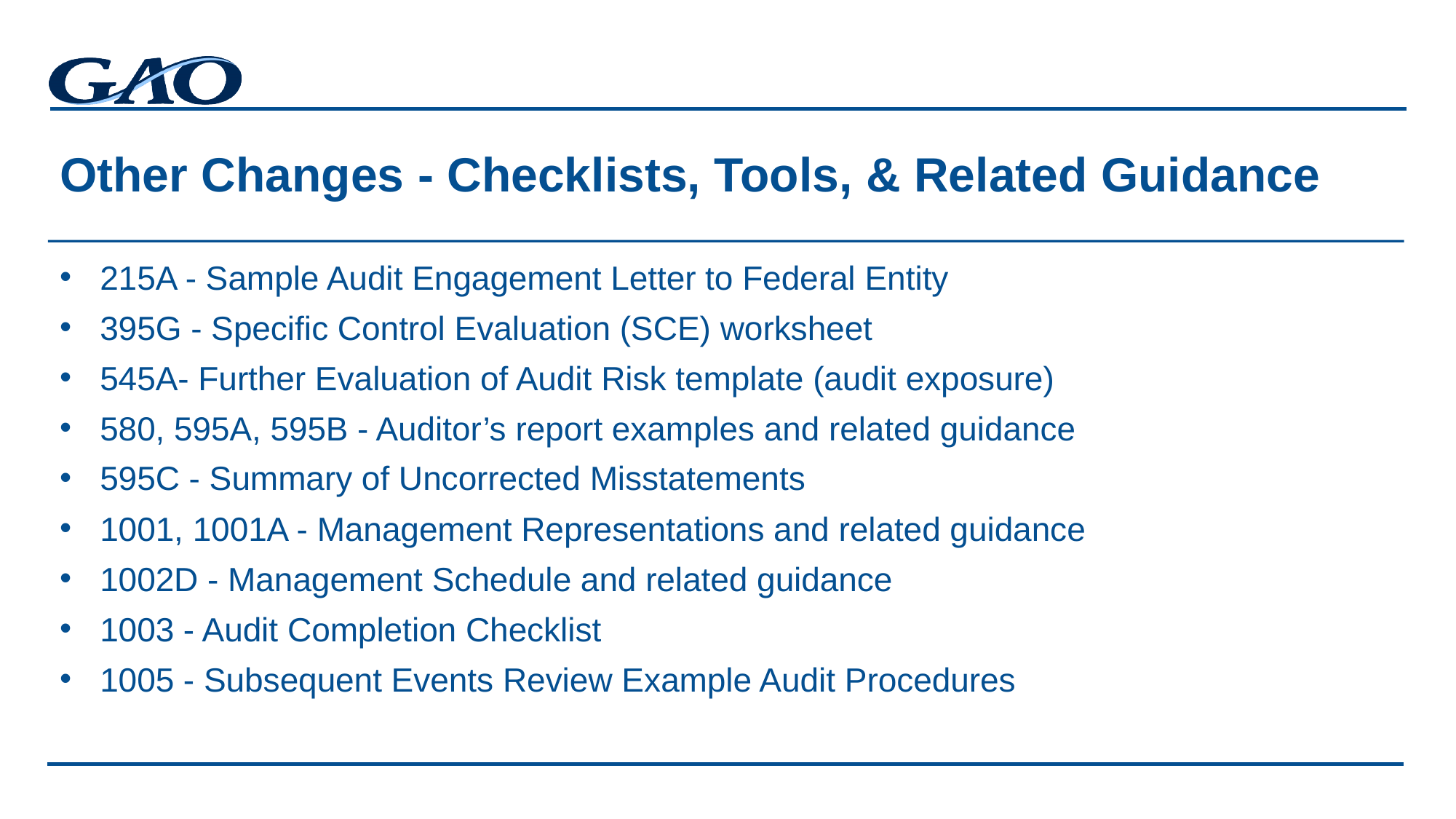

# Other Changes - Checklists, Tools, & Related Guidance
215A - Sample Audit Engagement Letter to Federal Entity
395G - Specific Control Evaluation (SCE) worksheet
545A- Further Evaluation of Audit Risk template (audit exposure)
580, 595A, 595B - Auditor’s report examples and related guidance
595C - Summary of Uncorrected Misstatements
1001, 1001A - Management Representations and related guidance
1002D - Management Schedule and related guidance
1003 - Audit Completion Checklist
1005 - Subsequent Events Review Example Audit Procedures